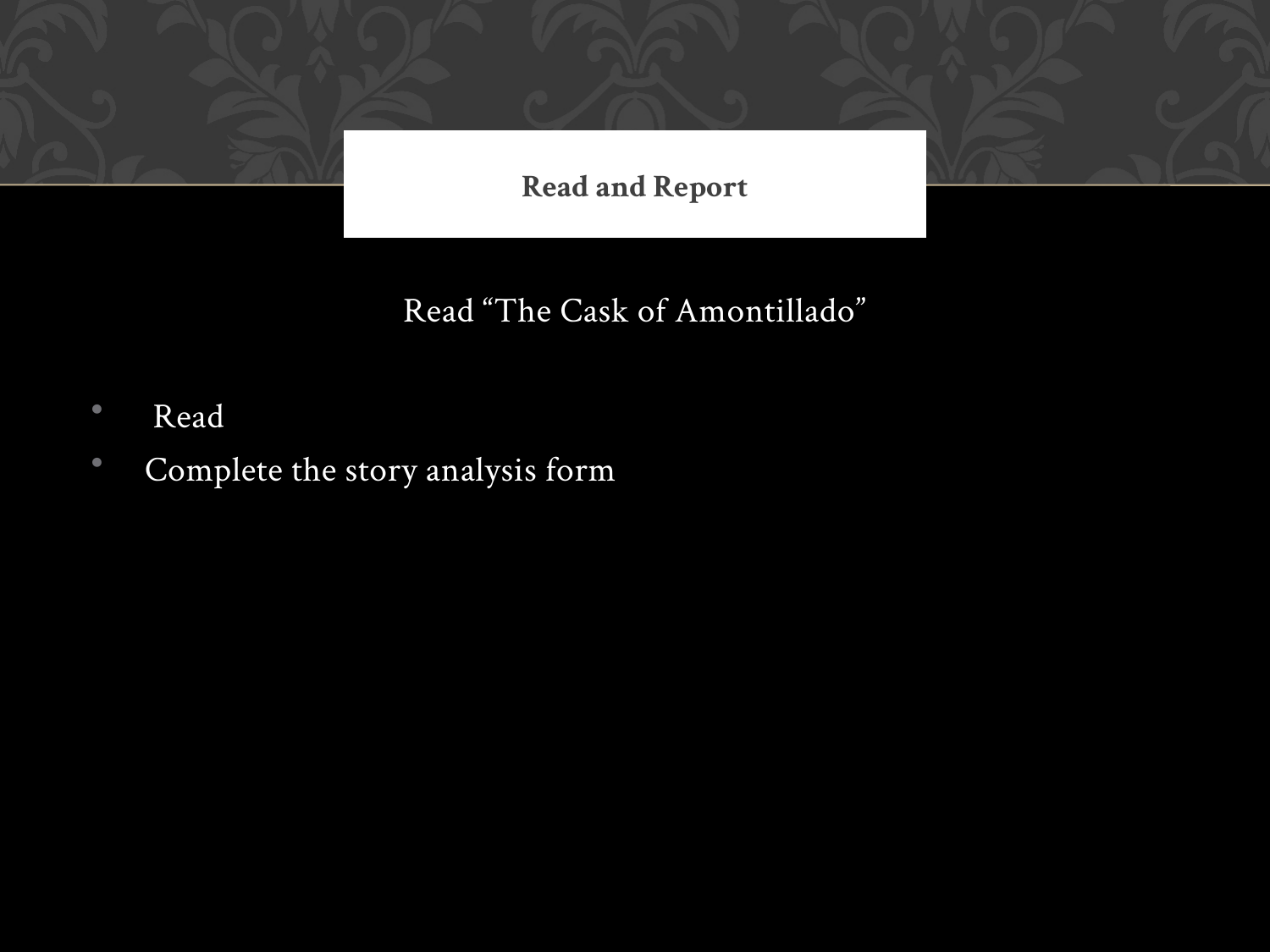

# Read and Report
Read “The Cask of Amontillado”

  Read
 Complete the story analysis form